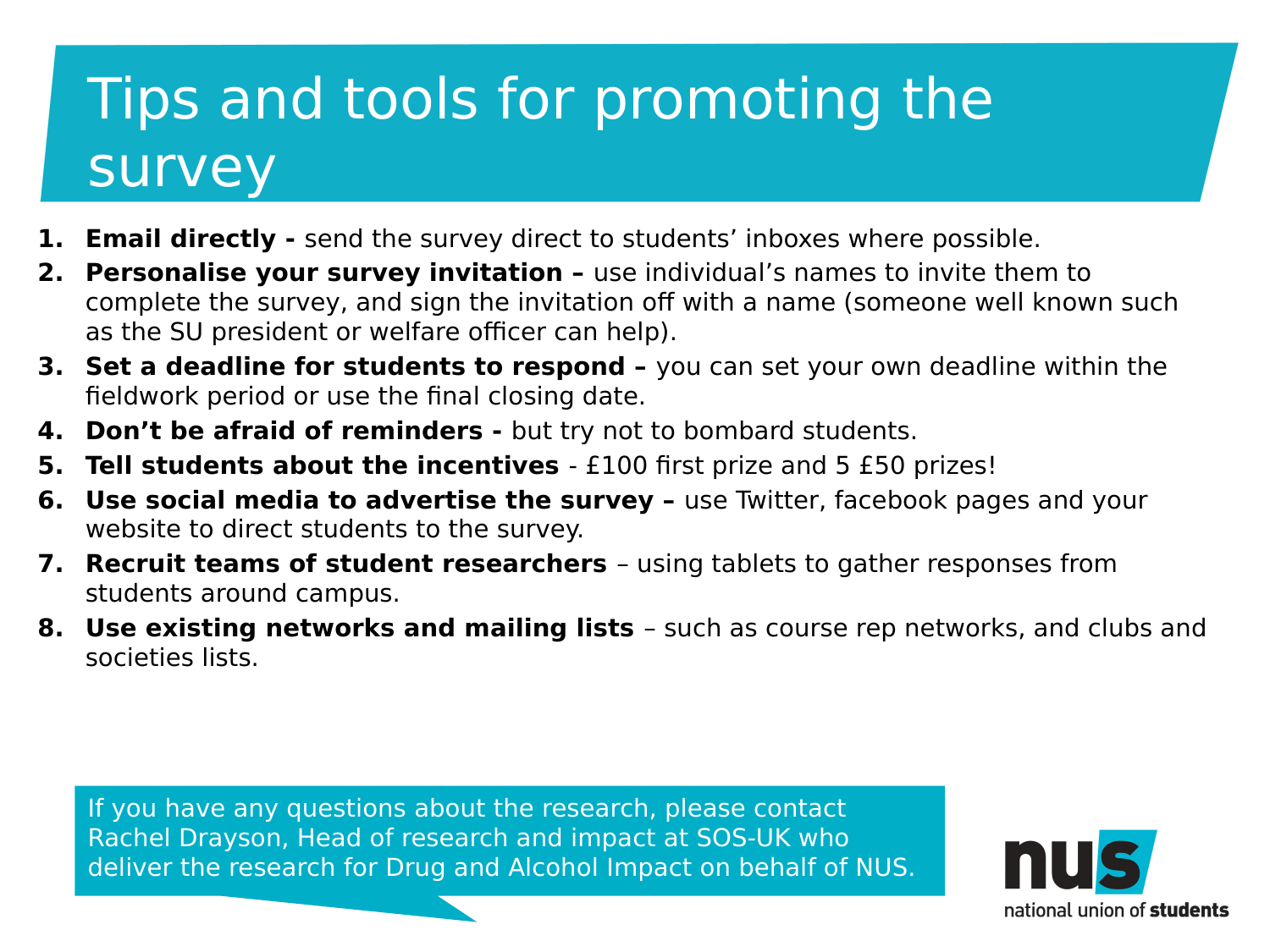

# Tips and tools for promoting the survey
Email directly - send the survey direct to students’ inboxes where possible.
Personalise your survey invitation – use individual’s names to invite them to complete the survey, and sign the invitation off with a name (someone well known such as the SU president or welfare officer can help).
Set a deadline for students to respond – you can set your own deadline within the fieldwork period or use the final closing date.
Don’t be afraid of reminders - but try not to bombard students.
Tell students about the incentives - £100 first prize and 5 £50 prizes!
Use social media to advertise the survey – use Twitter, facebook pages and your website to direct students to the survey.
Recruit teams of student researchers – using tablets to gather responses from students around campus.
Use existing networks and mailing lists – such as course rep networks, and clubs and societies lists.

If you have any questions about the research, please contact Rachel Drayson, Head of research and impact at SOS-UK who deliver the research for Drug and Alcohol Impact on behalf of NUS.